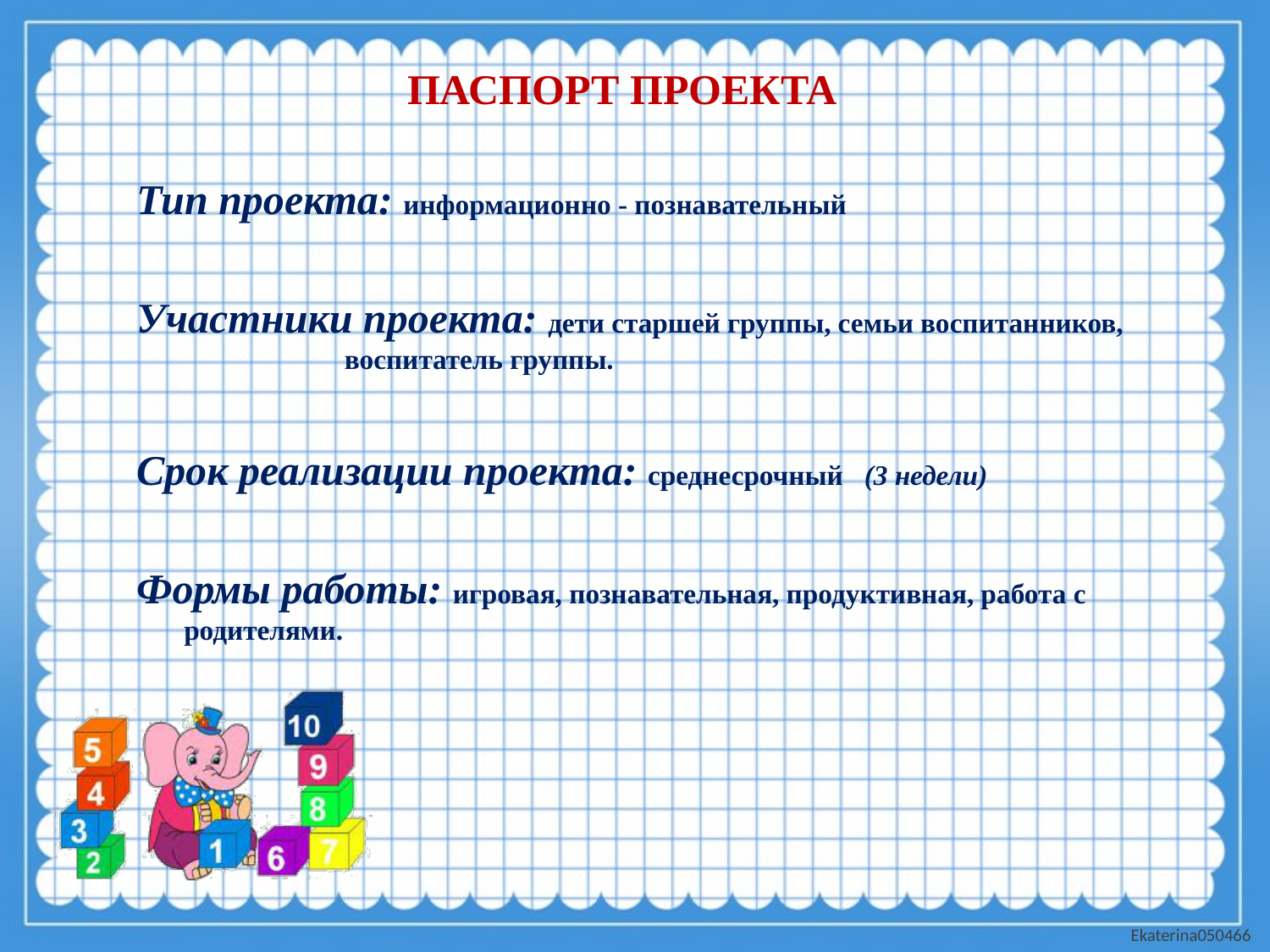

ПАСПОРТ ПРОЕКТА
Тип проекта: информационно - познавательный

Участники проекта: дети старшей группы, семьи воспитанников,                           воспитатель группы.

Срок реализации проекта: среднесрочный   (3 недели)

Формы работы: игровая, познавательная, продуктивная, работа с родителями.